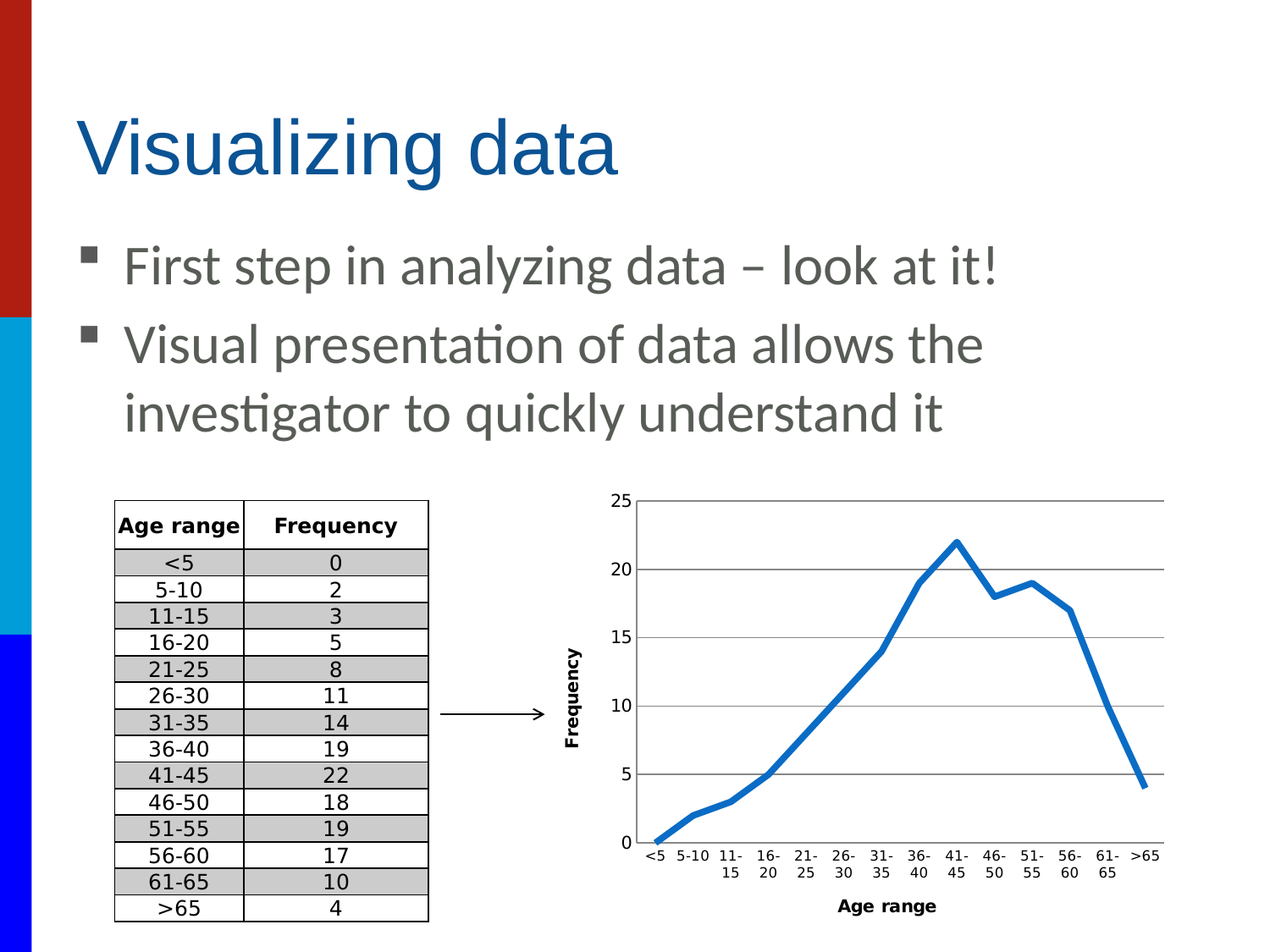

# Visualizing data
First step in analyzing data – look at it!
Visual presentation of data allows the investigator to quickly understand it

### Chart

| Category |  |
|---|---|
| <5 | 0.0 |
| 5-10 | 2.0 |
| 11-15 | 3.0 |
| 16-20 | 5.0 |
| 21-25 | 8.0 |
| 26-30 | 11.0 |
| 31-35 | 14.0 |
| 36-40 | 19.0 |
| 41-45 | 22.0 |
| 46-50 | 18.0 |
| 51-55 | 19.0 |
| 56-60 | 17.0 |
| 61-65 | 10.0 |
| >65 | 4.0 |
| Age range | Frequency |
| --- | --- |
| <5 | 0 |
| 5-10 | 2 |
| 11-15 | 3 |
| 16-20 | 5 |
| 21-25 | 8 |
| 26-30 | 11 |
| 31-35 | 14 |
| 36-40 | 19 |
| 41-45 | 22 |
| 46-50 | 18 |
| 51-55 | 19 |
| 56-60 | 17 |
| 61-65 | 10 |
| >65 | 4 |